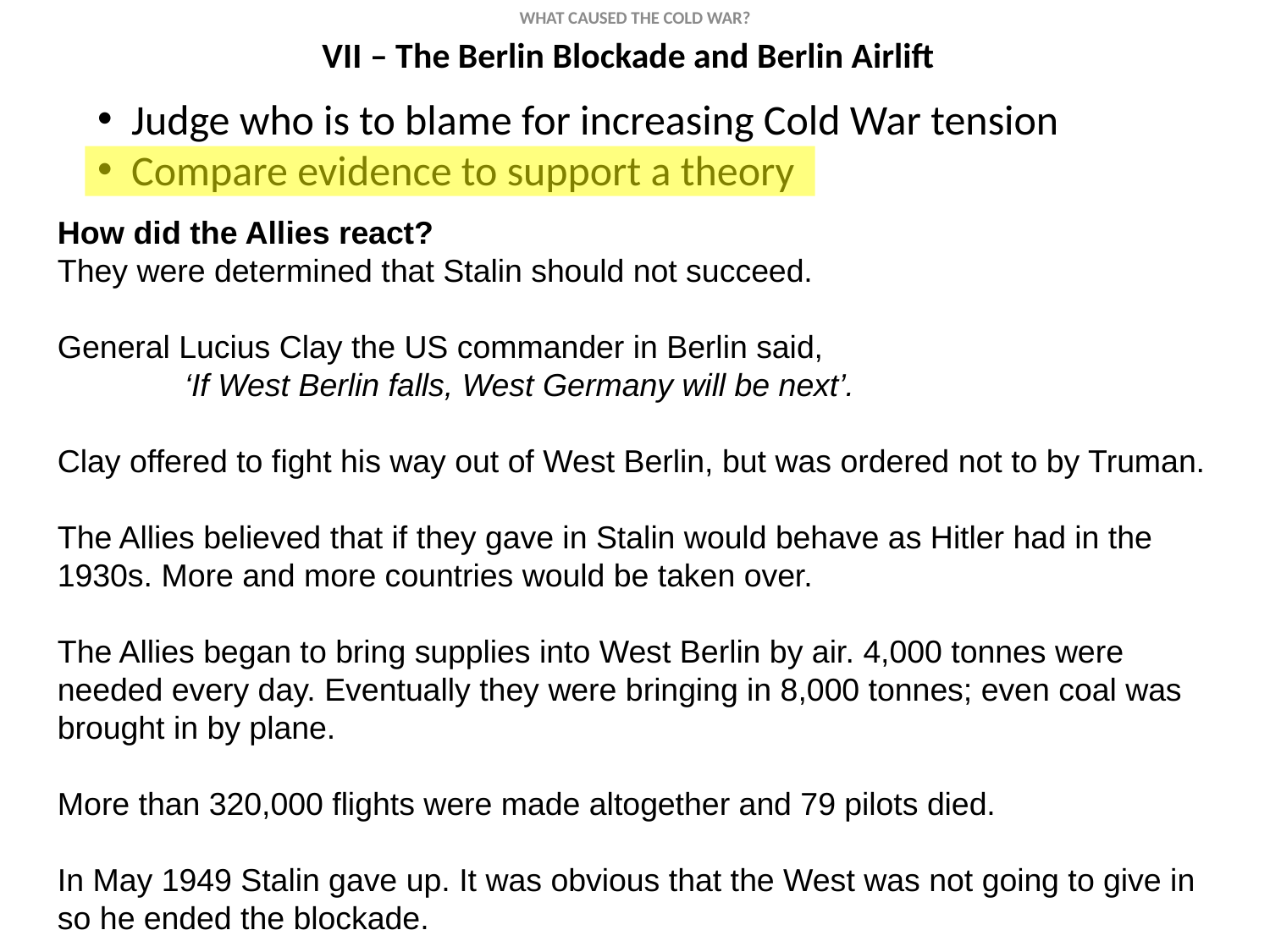

WHAT CAUSED THE COLD WAR?
VII – The Berlin Blockade and Berlin Airlift
  Judge who is to blame for increasing Cold War tension
  Compare evidence to support a theory

How did the Allies react?
They were determined that Stalin should not succeed.

General Lucius Clay the US commander in Berlin said,
	‘If West Berlin falls, West Germany will be next’.

Clay offered to fight his way out of West Berlin, but was ordered not to by Truman.

The Allies believed that if they gave in Stalin would behave as Hitler had in the 1930s. More and more countries would be taken over.

The Allies began to bring supplies into West Berlin by air. 4,000 tonnes were needed every day. Eventually they were bringing in 8,000 tonnes; even coal was brought in by plane.

More than 320,000 flights were made altogether and 79 pilots died.

In May 1949 Stalin gave up. It was obvious that the West was not going to give in so he ended the blockade.